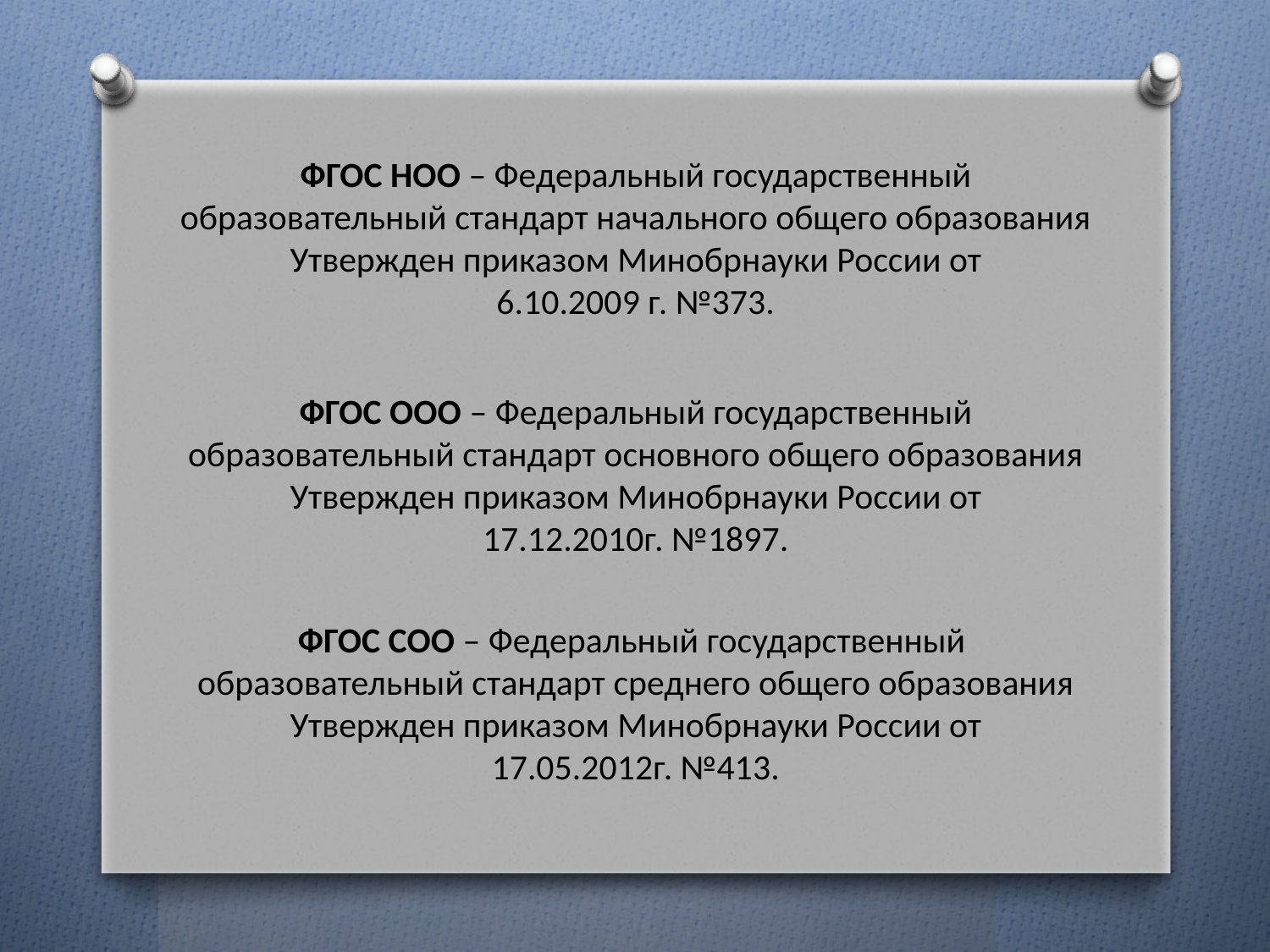

# ФГОС НОО – Федеральный государственный образовательный стандарт начального общего образования Утвержден приказом Минобрнауки России от 6.10.2009 г. №373. ФГОС ООО – Федеральный государственный образовательный стандарт основного общего образования Утвержден приказом Минобрнауки России от 17.12.2010г. №1897. ФГОС СОО – Федеральный государственный образовательный стандарт среднего общего образования Утвержден приказом Минобрнауки России от 17.05.2012г. №413.